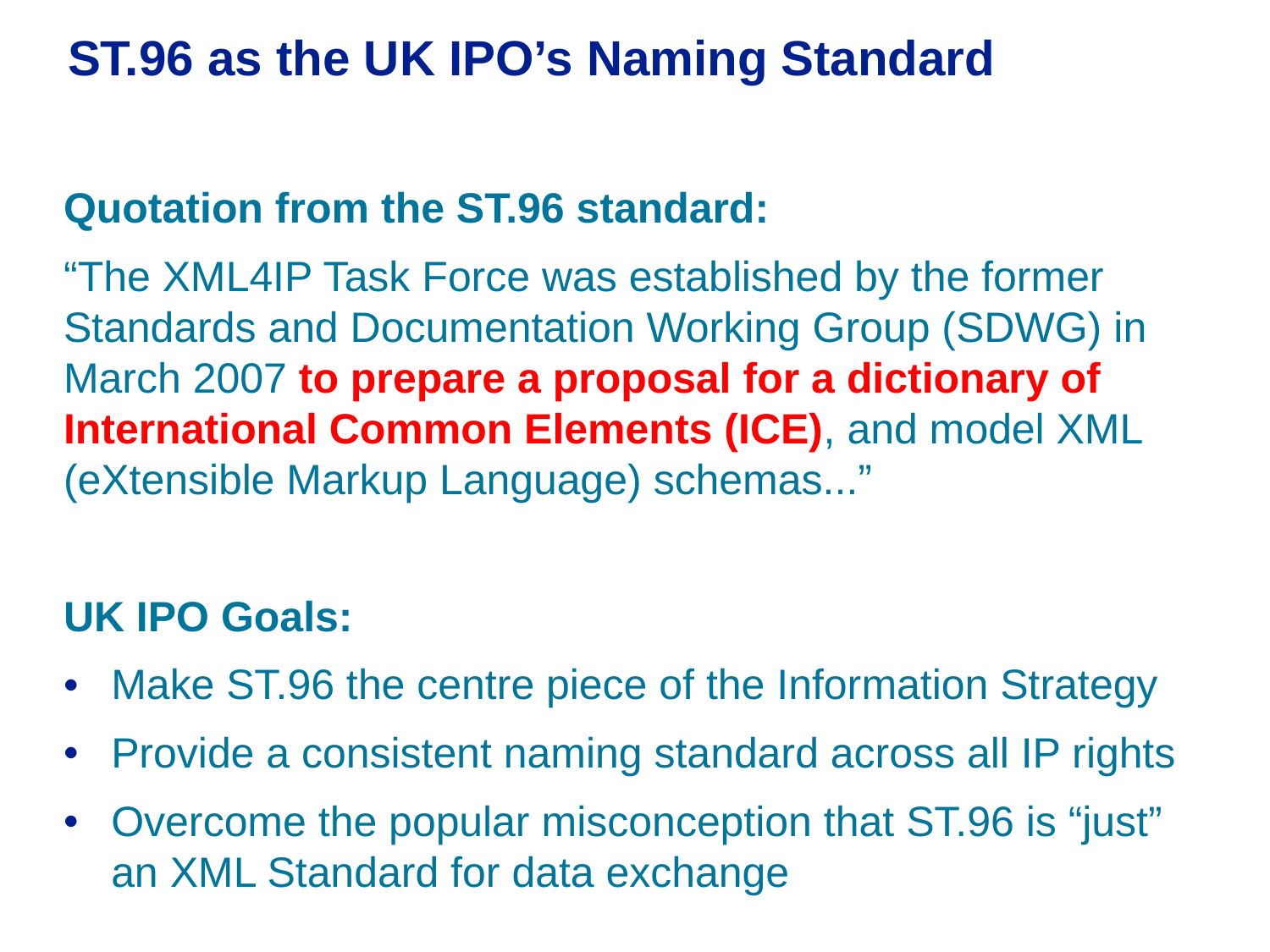

# ST.96 as the UK IPO’s Naming Standard
Quotation from the ST.96 standard:
“The XML4IP Task Force was established by the former Standards and Documentation Working Group (SDWG) in March 2007 to prepare a proposal for a dictionary of International Common Elements (ICE), and model XML (eXtensible Markup Language) schemas...”

UK IPO Goals:
Make ST.96 the centre piece of the Information Strategy
Provide a consistent naming standard across all IP rights
Overcome the popular misconception that ST.96 is “just” an XML Standard for data exchange